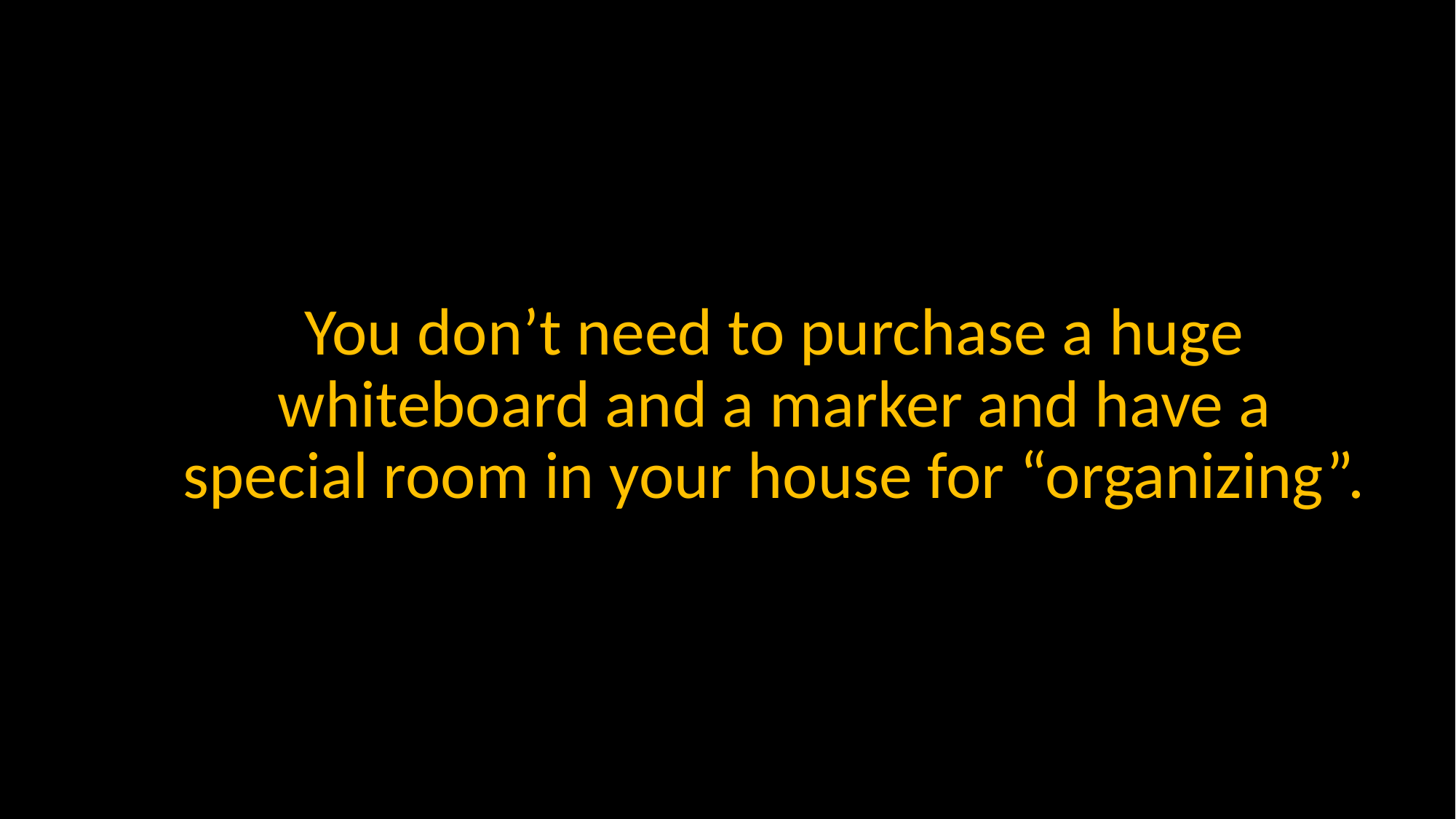

You don’t need to purchase a huge whiteboard and a marker and have a special room in your house for “organizing”.